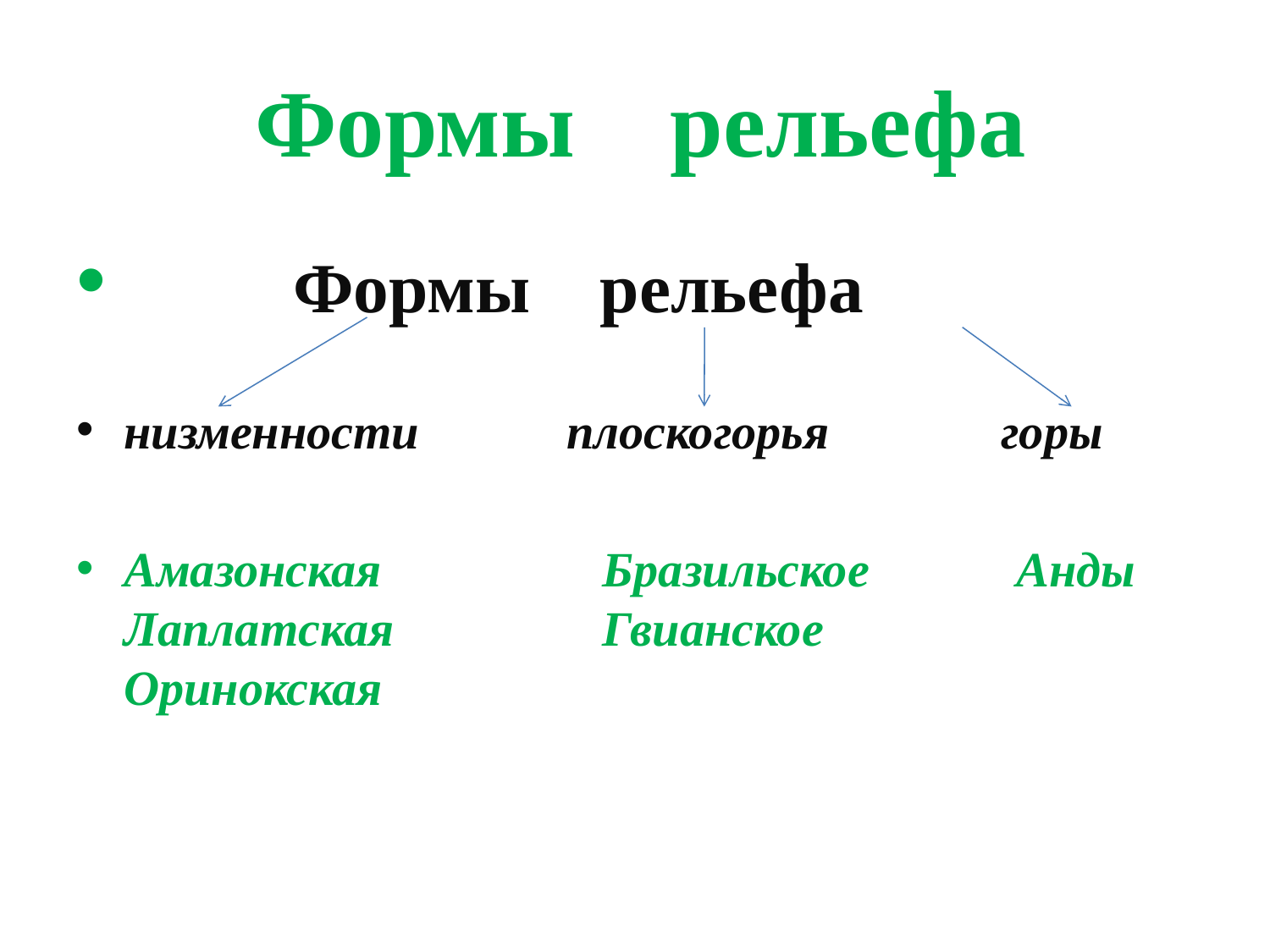

# Формы    рельефа
        Формы    рельефа

низменности            плоскогорья              горы

Амазонская                  Бразильское            Анды  Лаплатская                 Гвианское                             Оринокская